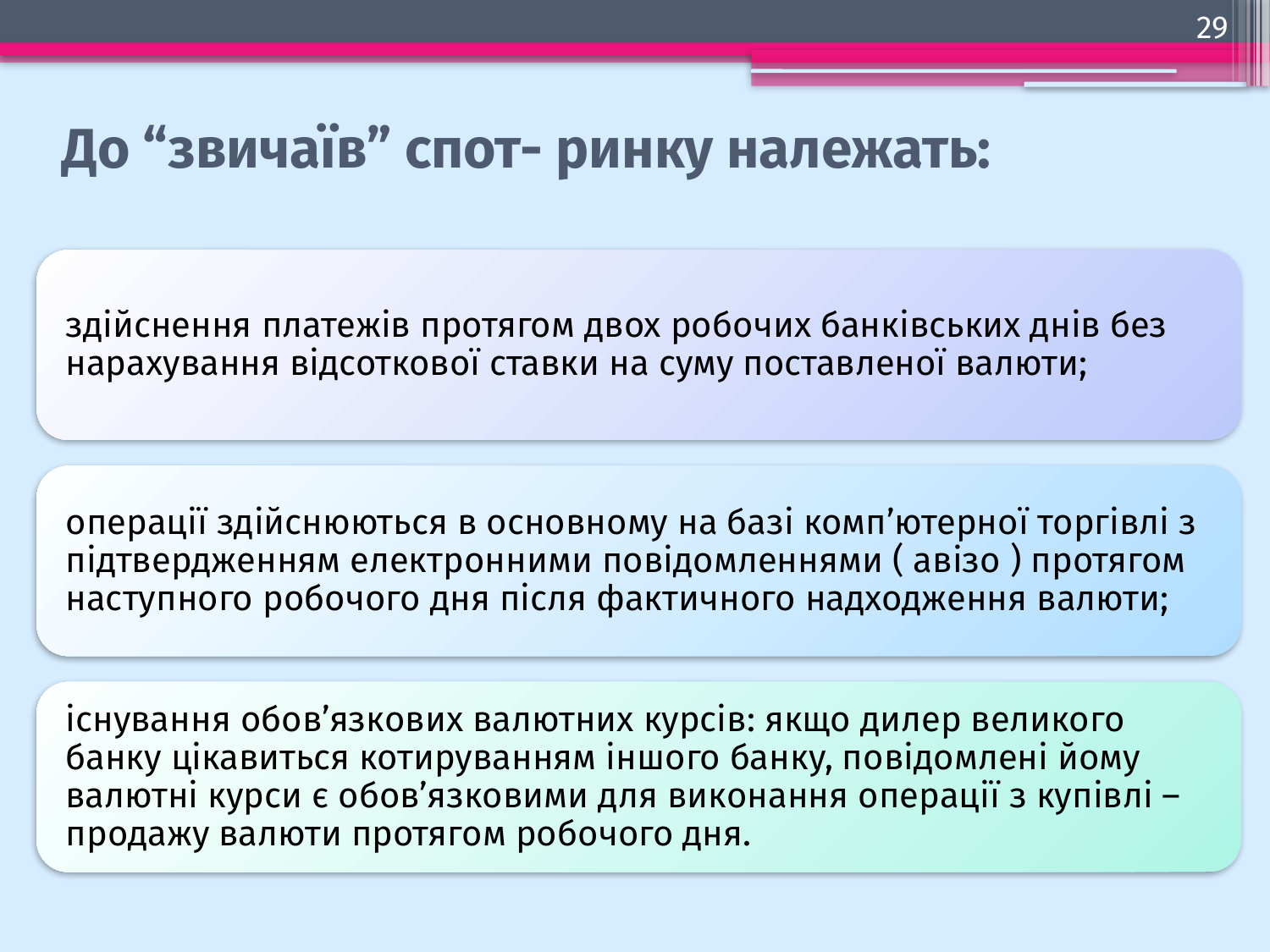

29
# До “звичаїв” спот- ринку належать:
здійснення платежів протягом двох робочих банківських днів без нарахування відсоткової ставки на суму поставленої валюти;
операції здійснюються в основному на базі комп’ютерної торгівлі з підтвердженням електронними повідомленнями ( авізо ) протягом наступного робочого дня після фактичного надходження валюти;
існування обов’язкових валютних курсів: якщо дилер великого банку цікавиться котируванням іншого банку, повідомлені йому валютні курси є обов’язковими для виконання операції з купівлі – продажу валюти протягом робочого дня.